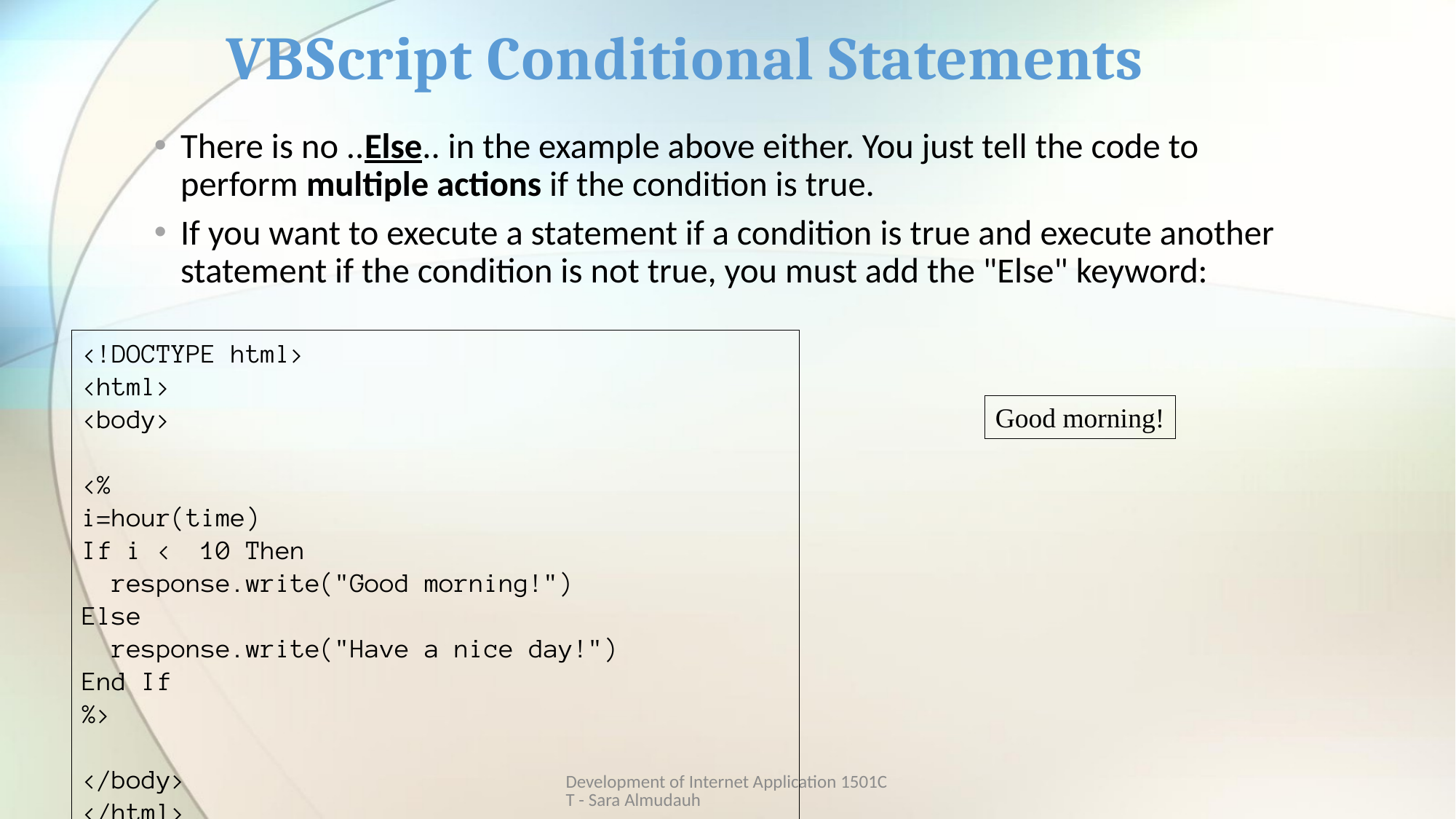

# VBScript Conditional Statements
There is no ..Else.. in the example above either. You just tell the code to perform multiple actions if the condition is true.
If you want to execute a statement if a condition is true and execute another statement if the condition is not true, you must add the "Else" keyword:
<!DOCTYPE html>
<html>
<body>
<%
i=hour(time)
If i <  10 Then
  response.write("Good morning!")
Else
  response.write("Have a nice day!")
End If
%>
</body>
</html>
Good morning!
Development of Internet Application 1501CT - Sara Almudauh